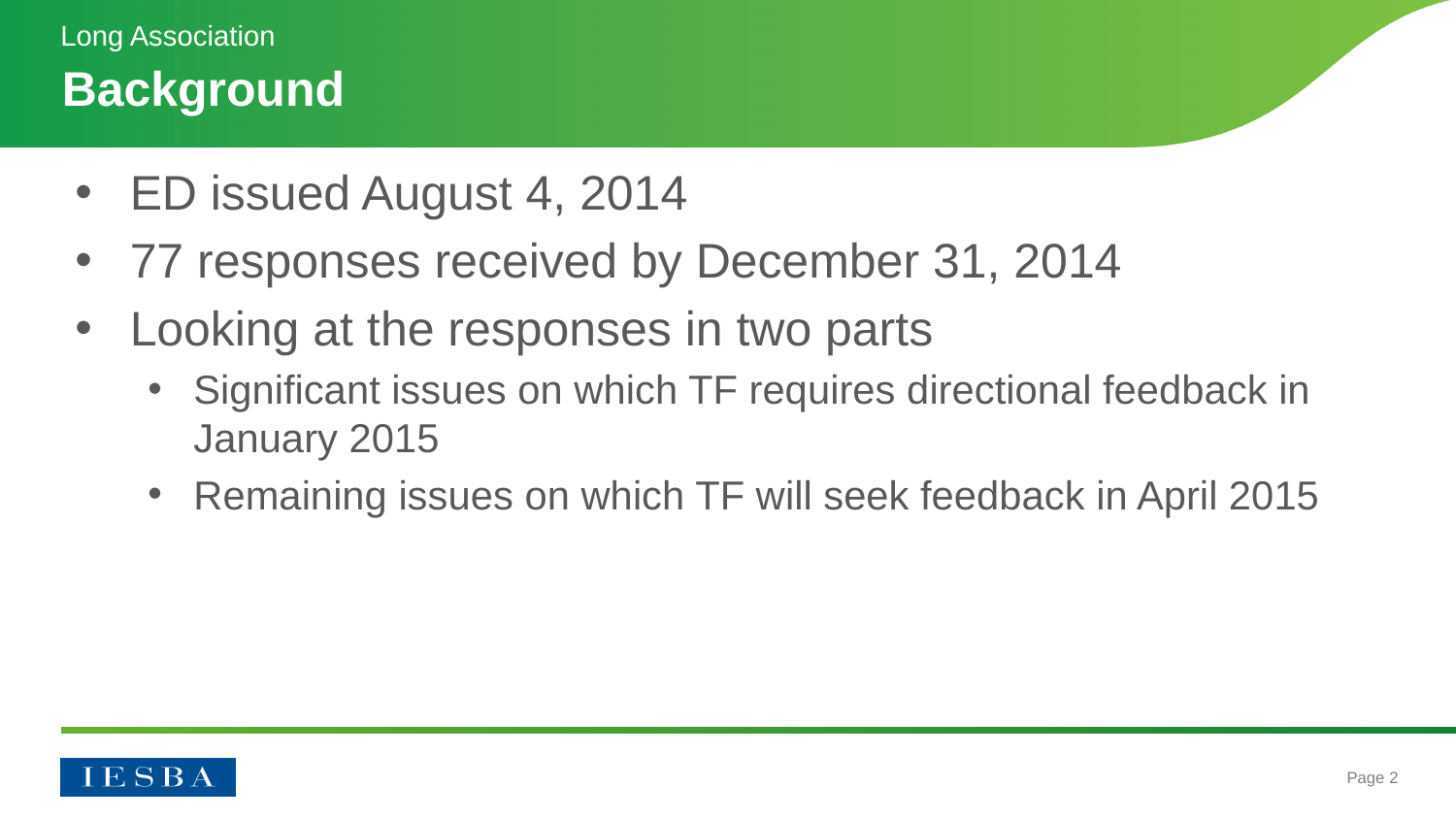

Long Association
# Background
ED issued August 4, 2014
77 responses received by December 31, 2014
Looking at the responses in two parts
Significant issues on which TF requires directional feedback in January 2015
Remaining issues on which TF will seek feedback in April 2015